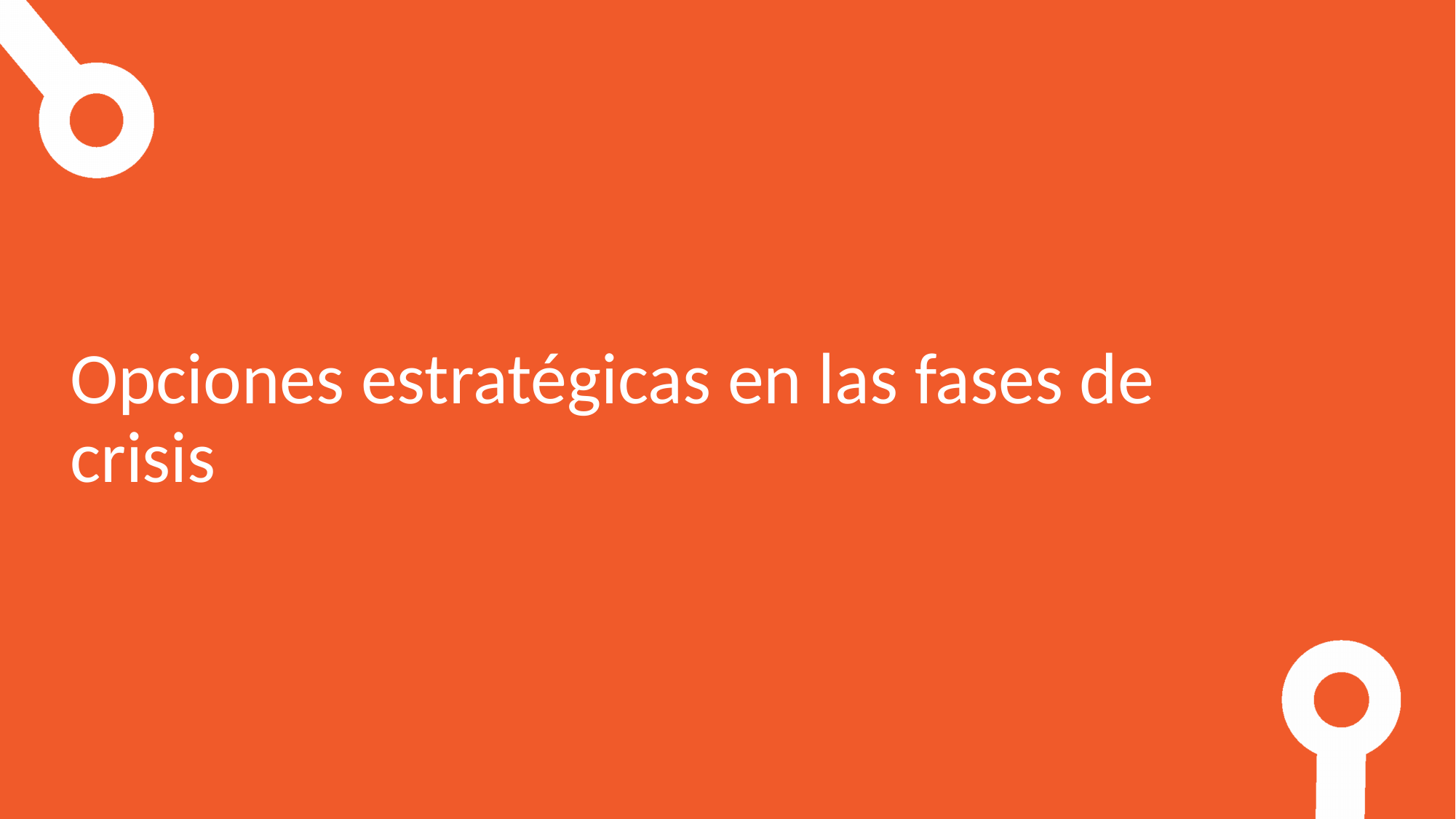

Opciones estratégicas en las fases de crisis